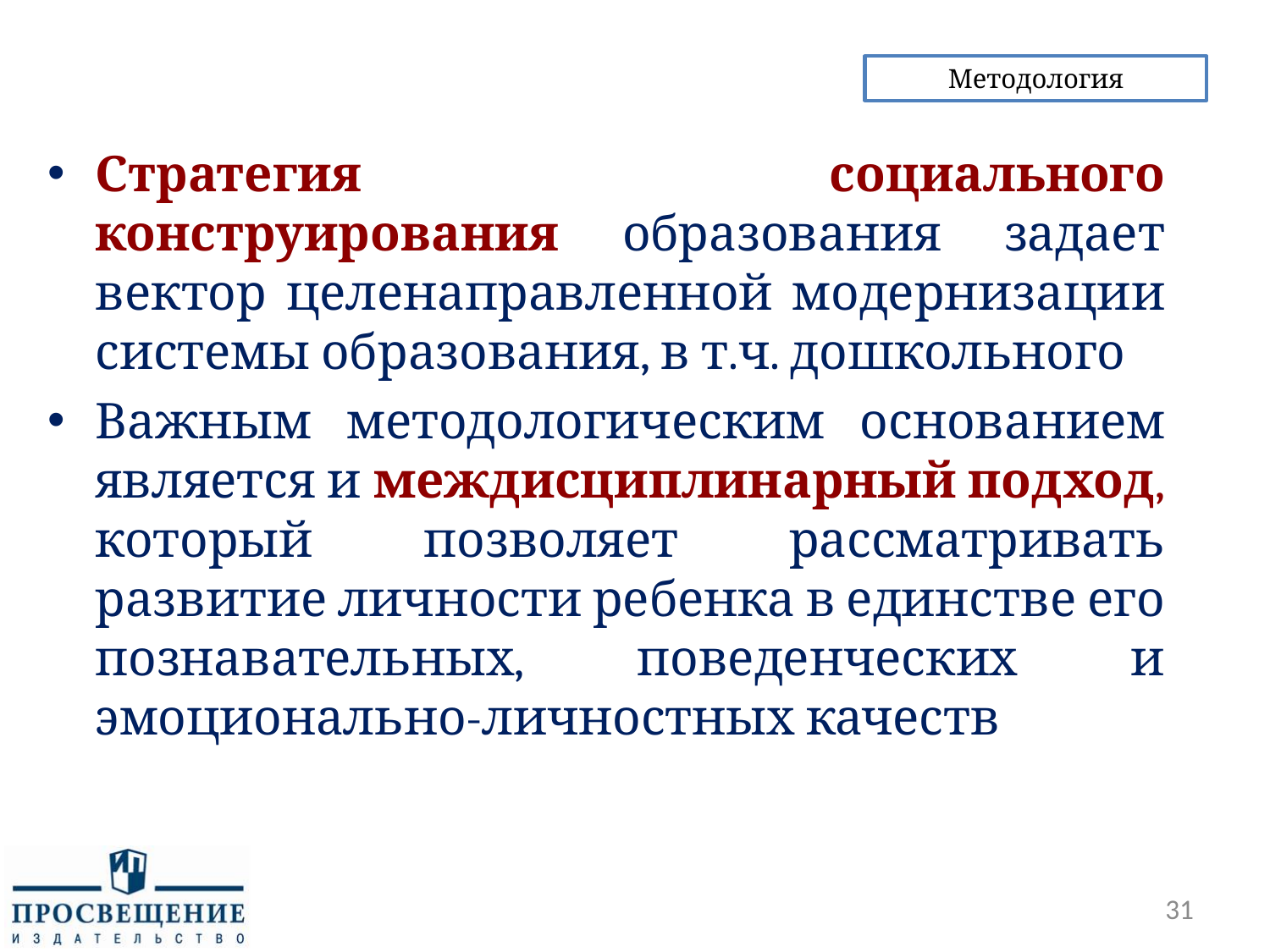

# Методология
Стратегия социального конструирования образования задает вектор целенаправленной модернизации системы образования, в т.ч. дошкольного
Важным методологическим основанием является и междисциплинарный подход, который позволяет рассматривать развитие личности ребенка в единстве его познавательных, поведенческих и эмоционально-личностных качеств
31